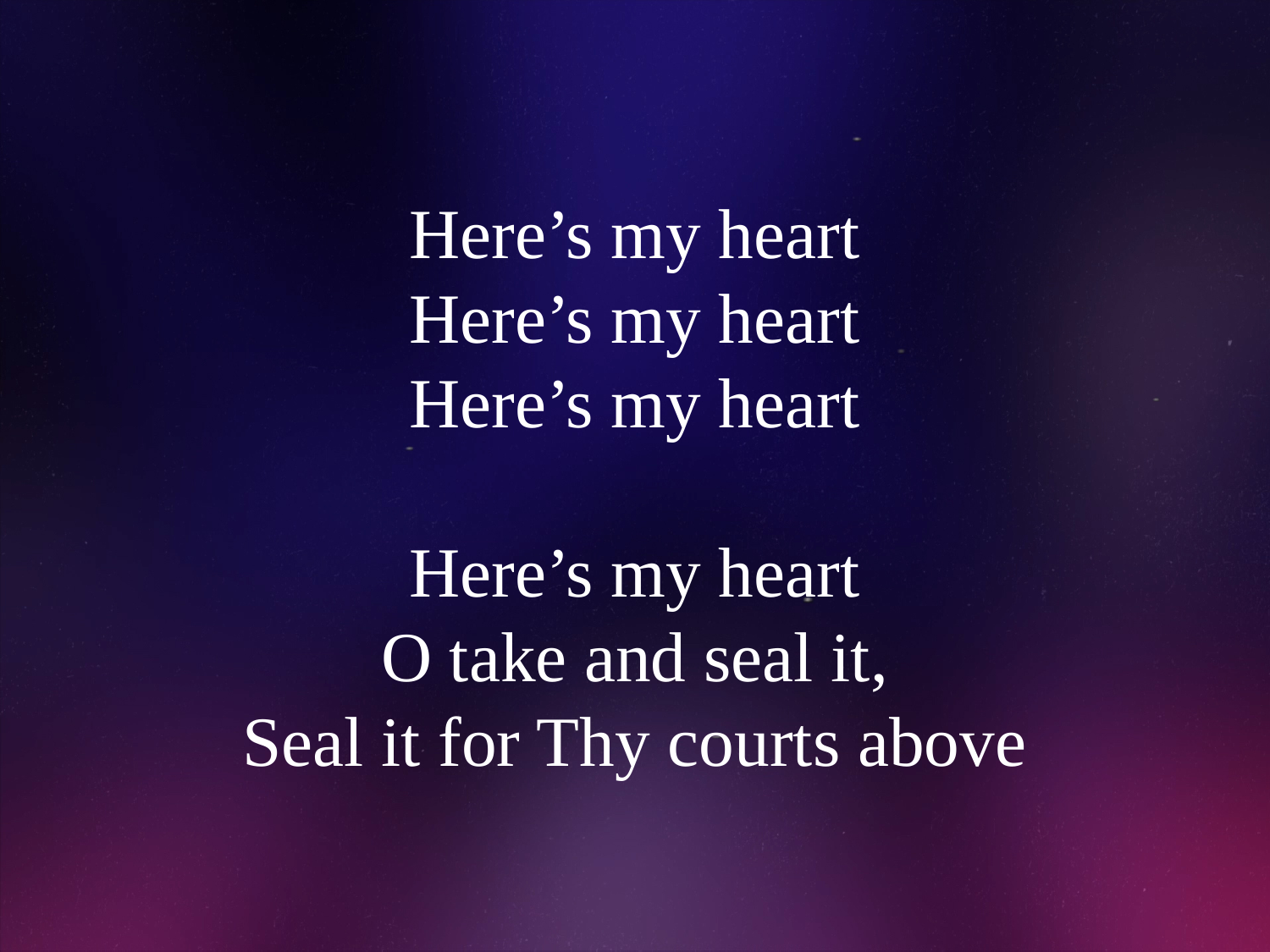

# Here’s my heart Here’s my heart Here’s my heart Here’s my heart O take and seal it, Seal it for Thy courts above